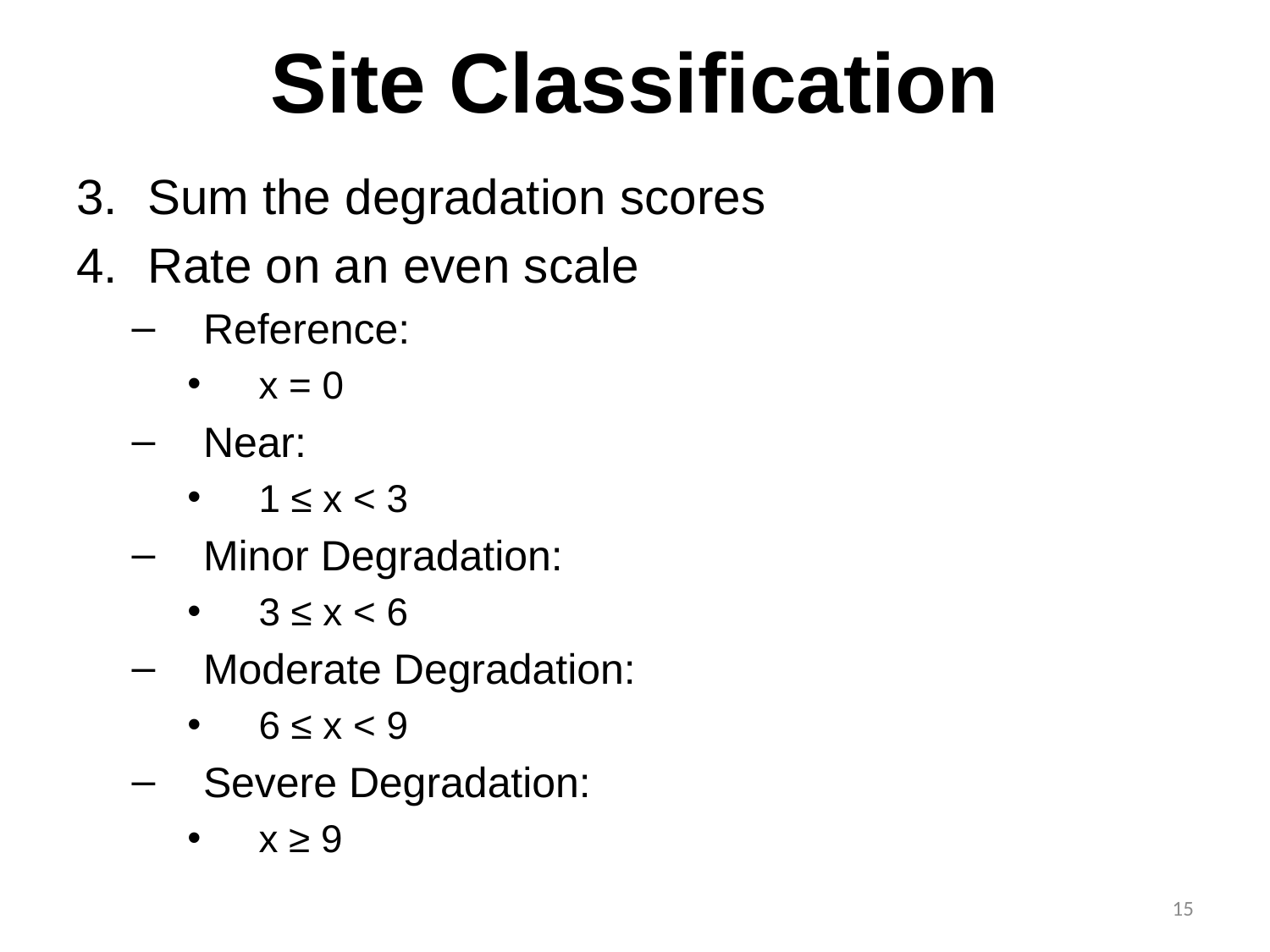

Site Classification
Sum the degradation scores
Rate on an even scale
Reference:
x = 0
Near:
1 ≤ x < 3
Minor Degradation:
3 ≤ x < 6
Moderate Degradation:
6 ≤ x < 9
Severe Degradation:
x ≥ 9

15